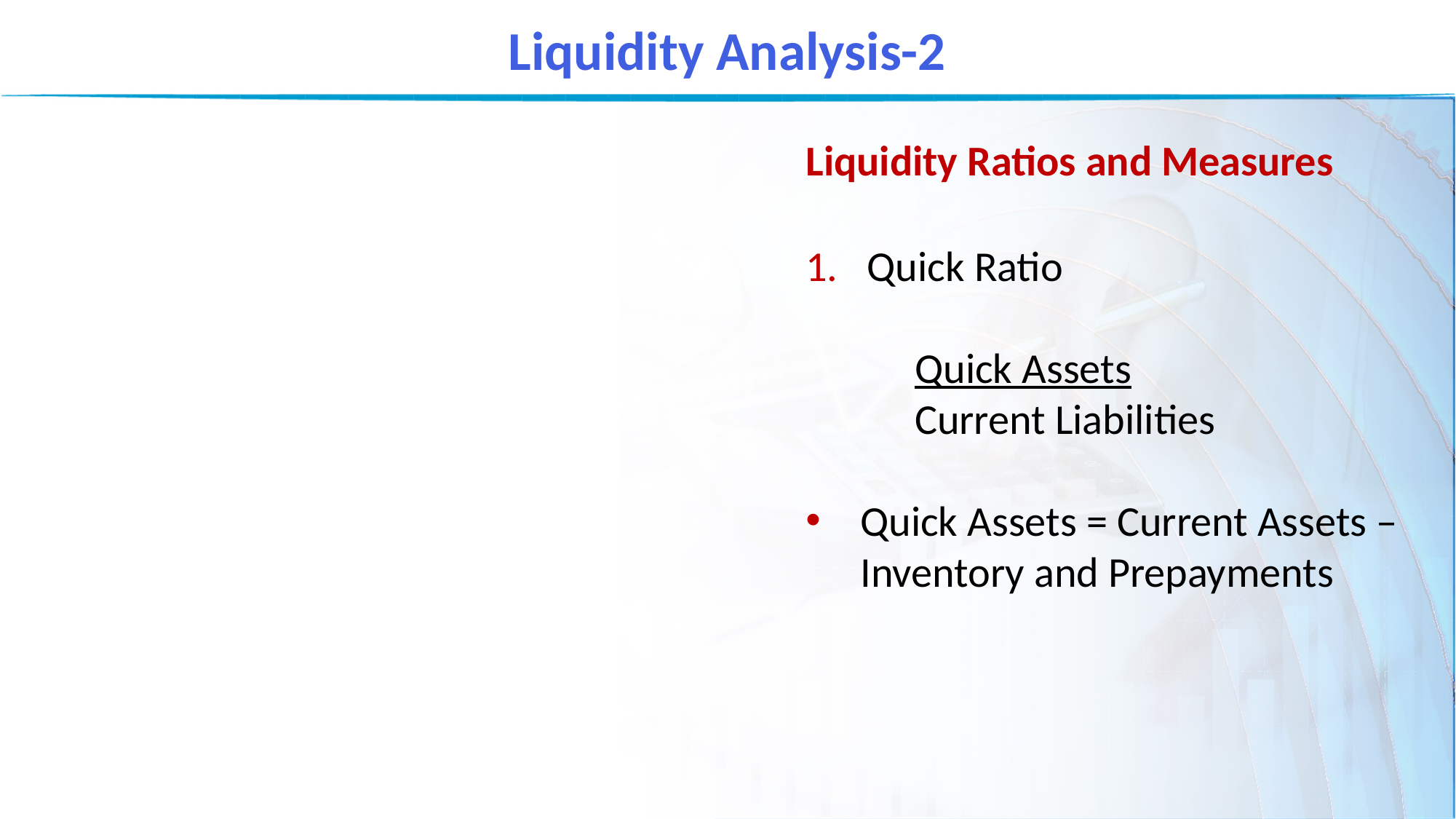

Liquidity Analysis-2
Liquidity Ratios and Measures

Quick Ratio

	Quick Assets
	Current Liabilities

Quick Assets = Current Assets – Inventory and Prepayments